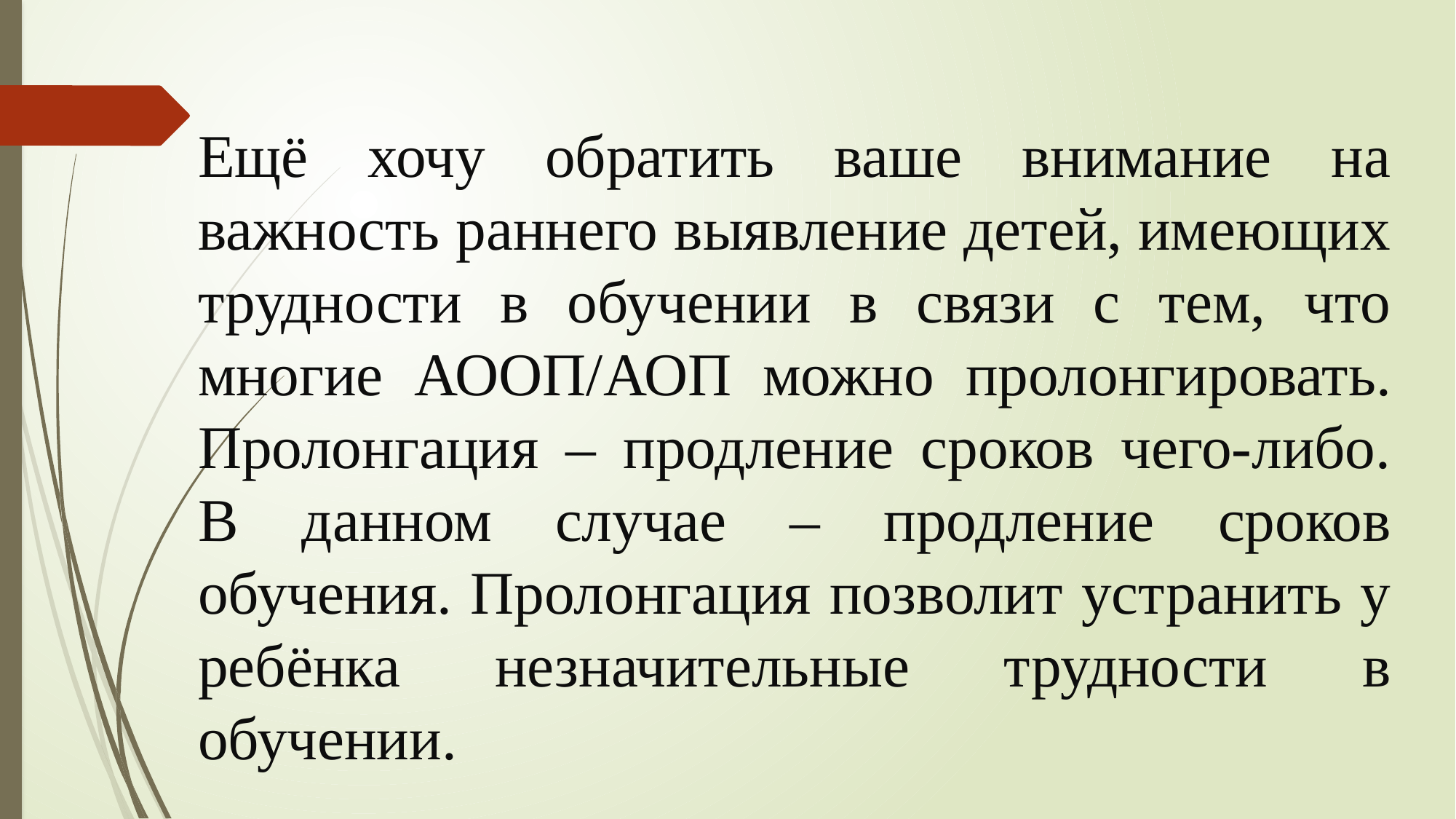

Ещё хочу обратить ваше внимание на важность раннего выявление детей, имеющих трудности в обучении в связи с тем, что многие АООП/АОП можно пролонгировать. Пролонгация – продление сроков чего-либо. В данном случае – продление сроков обучения. Пролонгация позволит устранить у ребёнка незначительные трудности в обучении.